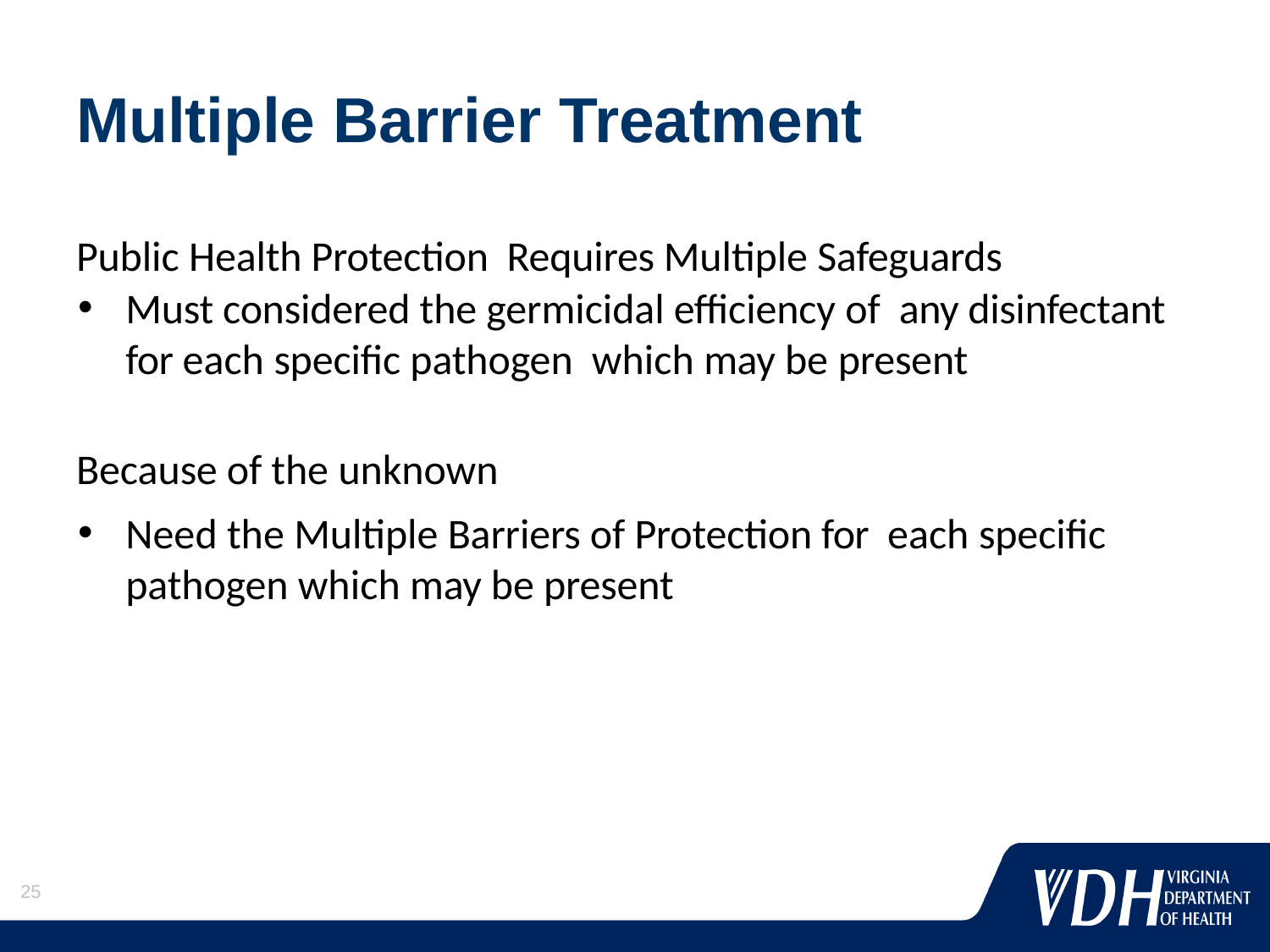

# Multiple Barrier Treatment
Public Health Protection  Requires Multiple Safeguards
Must considered the germicidal efficiency of  any disinfectant for each specific pathogen  which may be present

Because of the unknown
Need the Multiple Barriers of Protection for  each specific pathogen which may be present

25